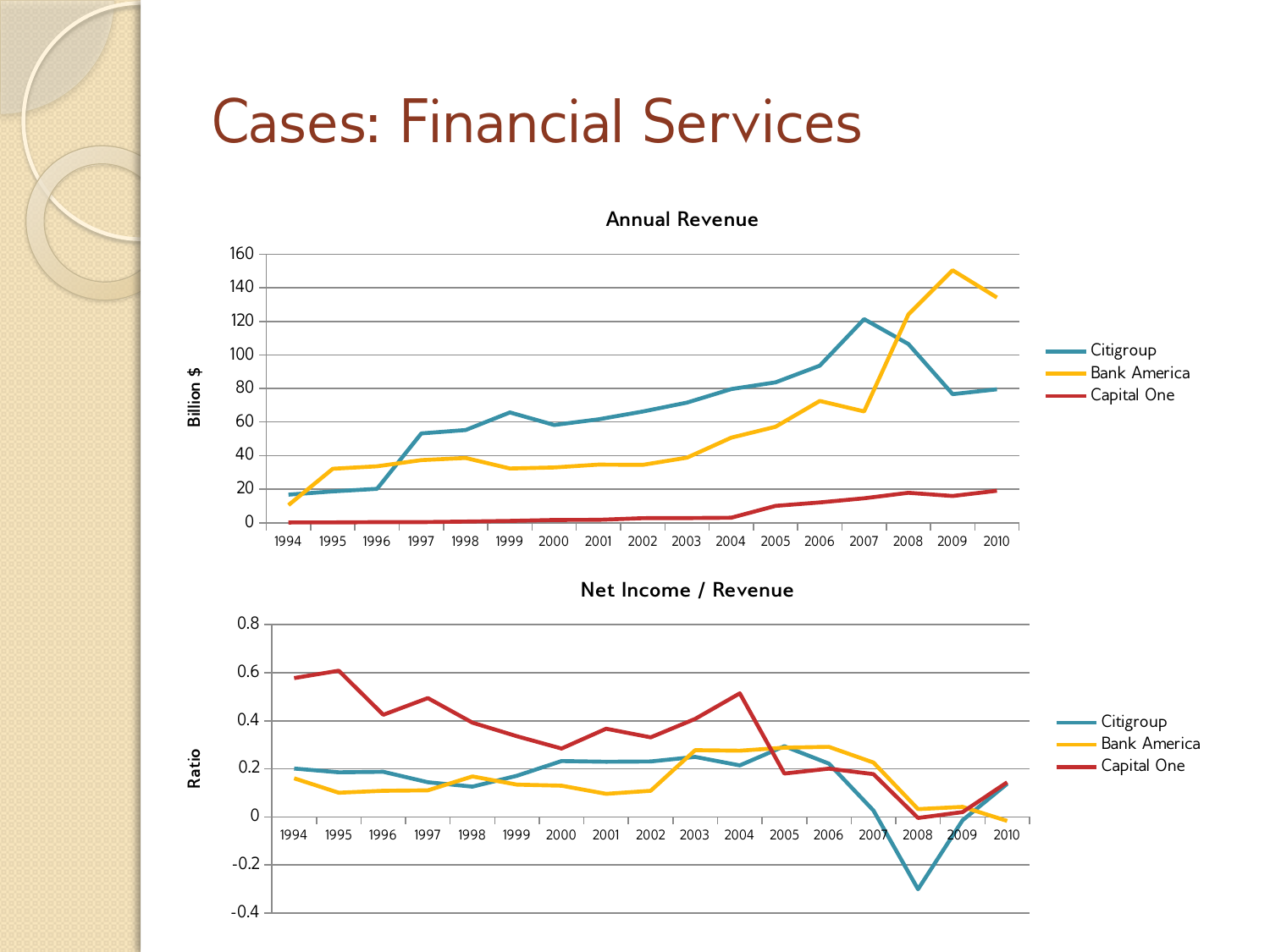

# Cases: Financial Services

### Chart: Annual Revenue

| Category | Citigroup | Bank America | Capital One |
|---|---|---|---|
| 1994 | 16.748 | 10.529 | 0.164977 |
| 1995 | 18.678 | 32.158 | 0.208013 |
| 1996 | 20.196 | 33.636 | 0.365484 |
| 1997 | 53.231 | 37.333 | 0.383138 |
| 1998 | 55.233 | 38.588 | 0.701993 |
| 1999 | 65.722 | 32.306 | 1.082119 |
| 2000 | 58.239 | 32.931 | 1.652882 |
| 2001 | 61.621 | 34.638 | 1.750142 |
| 2002 | 66.246 | 34.494 | 2.7191 |
| 2003 | 71.594 | 38.775 | 2.7851 |
| 2004 | 79.635 | 50.689 | 3.003 |
| 2005 | 83.642 | 57.175 | 10.038347 |
| 2006 | 93.611 | 72.58 | 12.09247 |
| 2007 | 121.347 | 66.319 | 14.584068 |
| 2008 | 106.499 | 124.132 | 17.85597 |
| 2009 | 76.635 | 150.45 | 15.95 |
| 2010 | 79.516 | 134.194 | 19.067 |

### Chart: Net Income / Revenue

| Category | Citigroup | Bank America | Capital One |
|---|---|---|---|
| 1994 | 0.20097922139957008 | 0.16050907018710228 | 0.577432005673518 |
| 1995 | 0.1854588285683692 | 0.10044156974936252 | 0.6081879497915996 |
| 1996 | 0.18756189344424637 | 0.10854441669639671 | 0.42482571056462115 |
| 1997 | 0.14412654280400516 | 0.11046527201135724 | 0.4942892639205717 |
| 1998 | 0.12583057230279002 | 0.16818700114025087 | 0.39207086110545264 |
| 1999 | 0.17106904841605552 | 0.13412369219340062 | 0.33553703428181186 |
| 2000 | 0.23212967255619088 | 0.12969542376484164 | 0.28413038559316395 |
| 2001 | 0.2292400318073384 | 0.09599284023326983 | 0.36680737905838495 |
| 2002 | 0.23059505479576126 | 0.10848263466110049 | 0.3308609466367548 |
| 2003 | 0.24936447188311875 | 0.2775499677627337 | 0.40781300491903344 |
| 2004 | 0.21405161047278204 | 0.27514845429974943 | 0.513986013986014 |
| 2005 | 0.29397910140838335 | 0.2879755137735024 | 0.18022359657421685 |
| 2006 | 0.22155515911591583 | 0.29116836594103057 | 0.20065189328565627 |
| 2007 | 0.026304729412346413 | 0.22590811079781056 | 0.17770892181797285 |
| 2008 | -0.30074460793059093 | 0.03228820932555666 | -0.004408665561154056 |
| 2009 | -0.013910093299406276 | 0.041714855433698905 | 0.02006269592476489 |
| 2010 | 0.13772071029729865 | -0.016677347720464402 | 0.14386112130906803 |